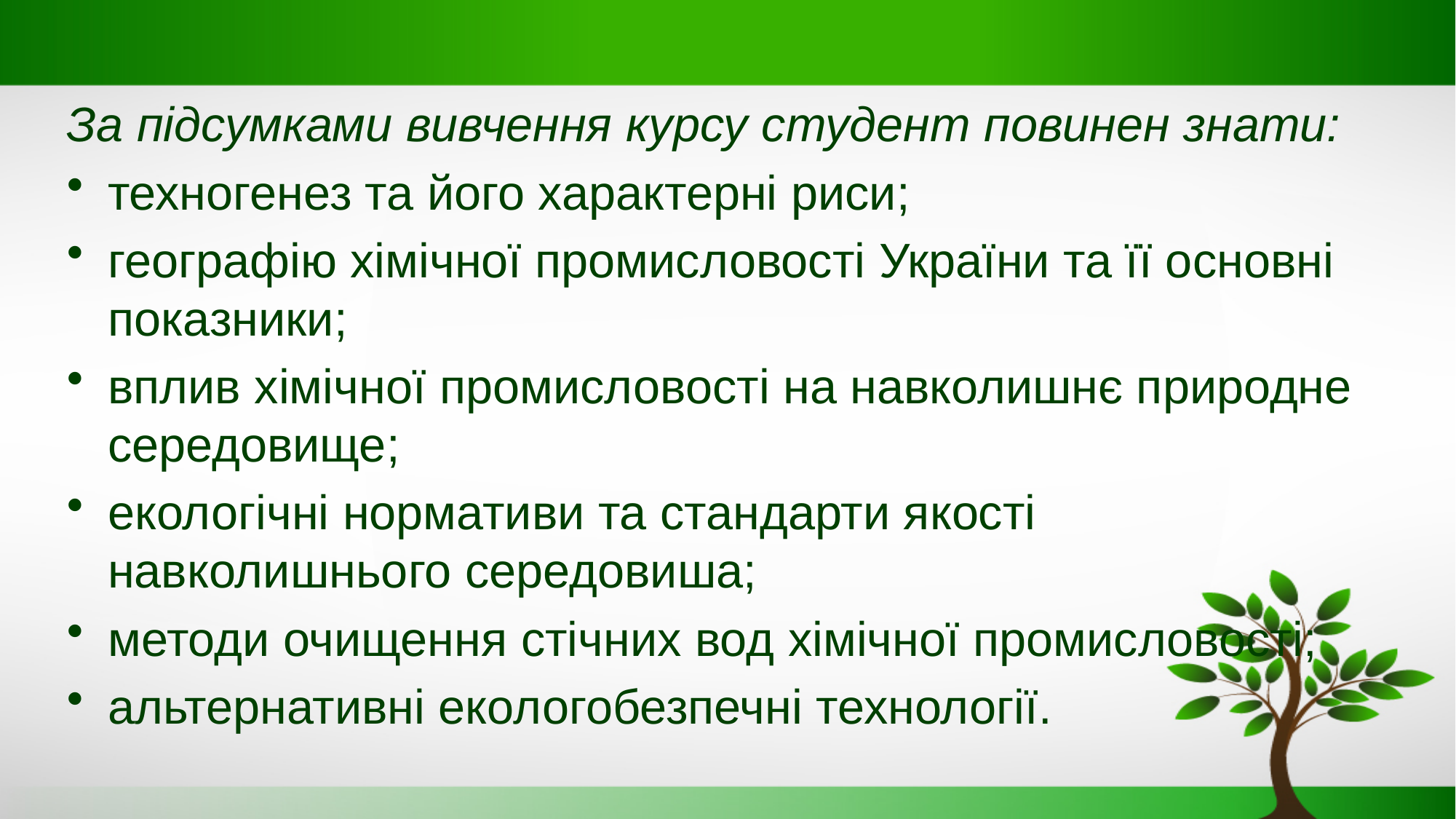

За підсумками вивчення курсу студент повинен знати:
техногенез та його характерні риси;
географію хімічної промисловості України та її основні показники;
вплив хімічної промисловості на навколишнє природне середовище;
екологічні нормативи та стандарти якості навколишнього середовиша;
методи очищення стічних вод хімічної промисловості;
альтернативні екологобезпечні технології.